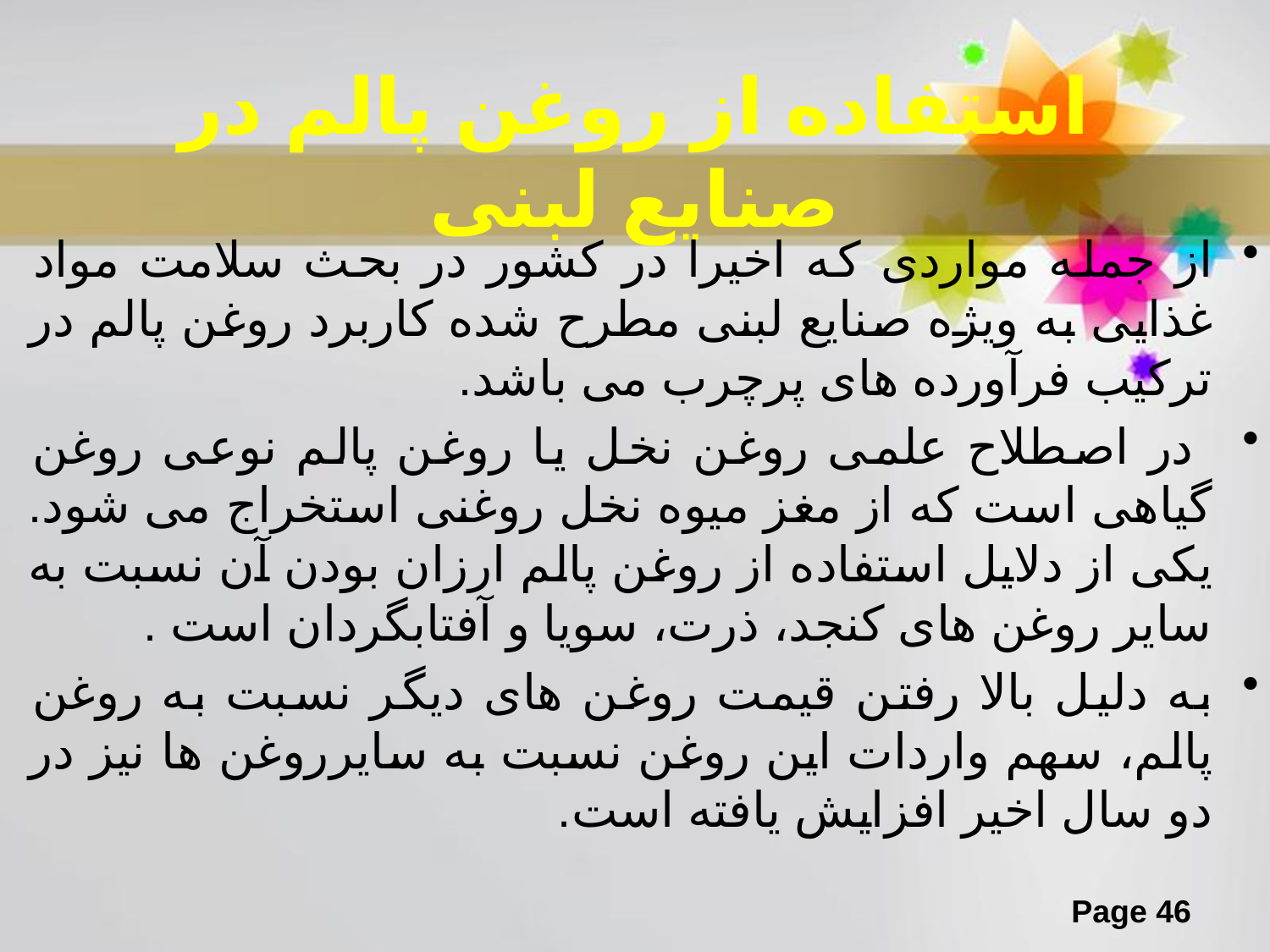

# استفاده از روغن پالم در صنایع لبنی
از جمله مواردی که اخیرا در کشور در بحث سلامت مواد غذایی به ویژه صنایع لبنی مطرح شده کاربرد روغن پالم در ترکیب فرآورده های پرچرب می باشد.
 در اصطلاح علمی روغن نخل یا روغن پالم نوعی روغن گیاهی است که از مغز میوه نخل روغنی استخراج می شود. یکی از دلایل استفاده از روغن پالم ارزان بودن آن نسبت به سایر روغن های کنجد، ذرت، سویا و آفتابگردان است .
به دلیل بالا رفتن قیمت روغن های دیگر نسبت به روغن پالم، سهم واردات این روغن نسبت به سایرروغن ها نیز در دو سال اخیر افزایش یافته است.